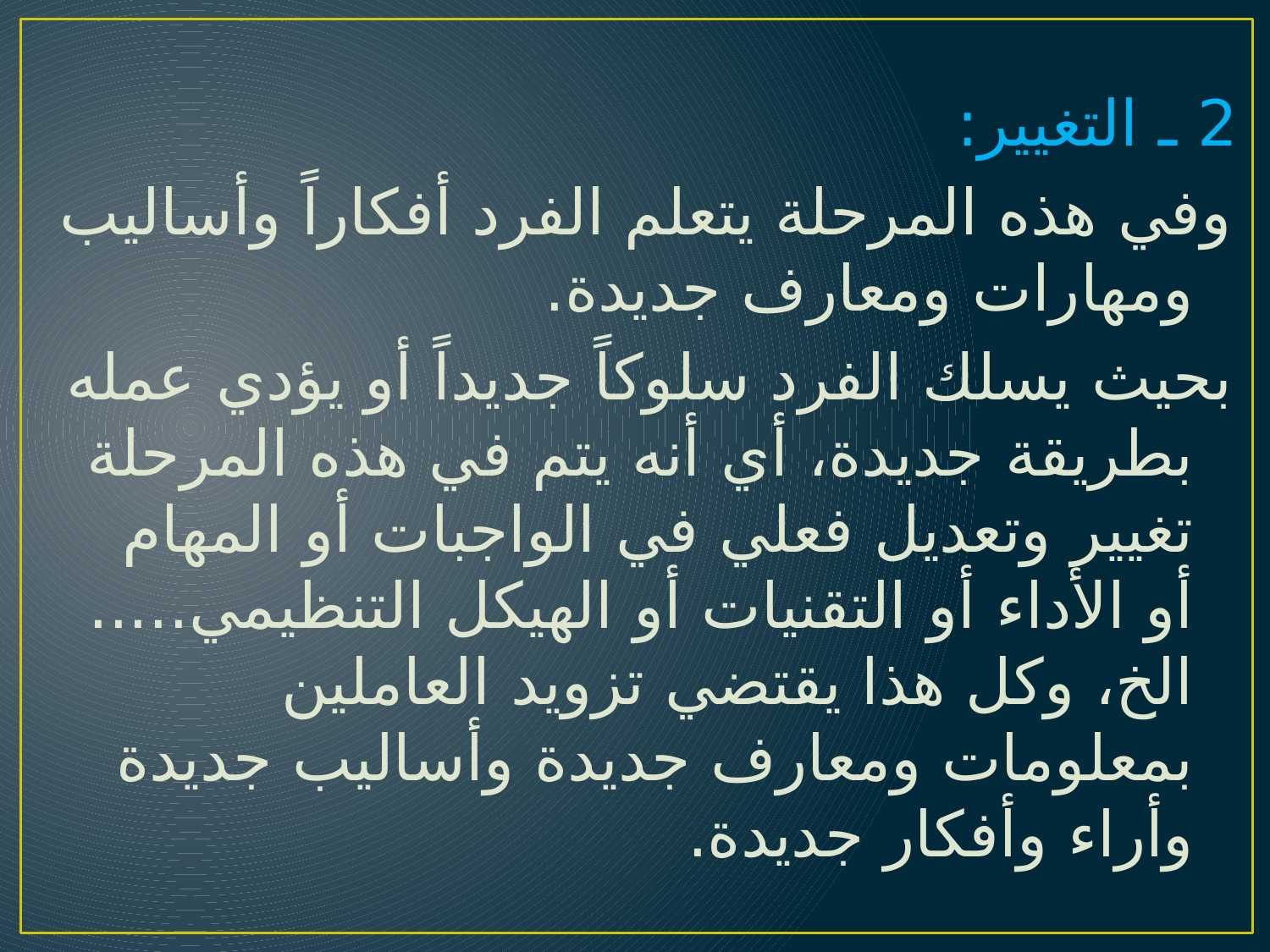

2 ـ التغيير:
وفي هذه المرحلة يتعلم الفرد أفكاراً وأساليب ومهارات ومعارف جديدة.
بحيث يسلك الفرد سلوكاً جديداً أو يؤدي عمله بطريقة جديدة، أي أنه يتم في هذه المرحلة تغيير وتعديل فعلي في الواجبات أو المهام أو الأداء أو التقنيات أو الهيكل التنظيمي..... الخ، وكل هذا يقتضي تزويد العاملين بمعلومات ومعارف جديدة وأساليب جديدة وأراء وأفكار جديدة.